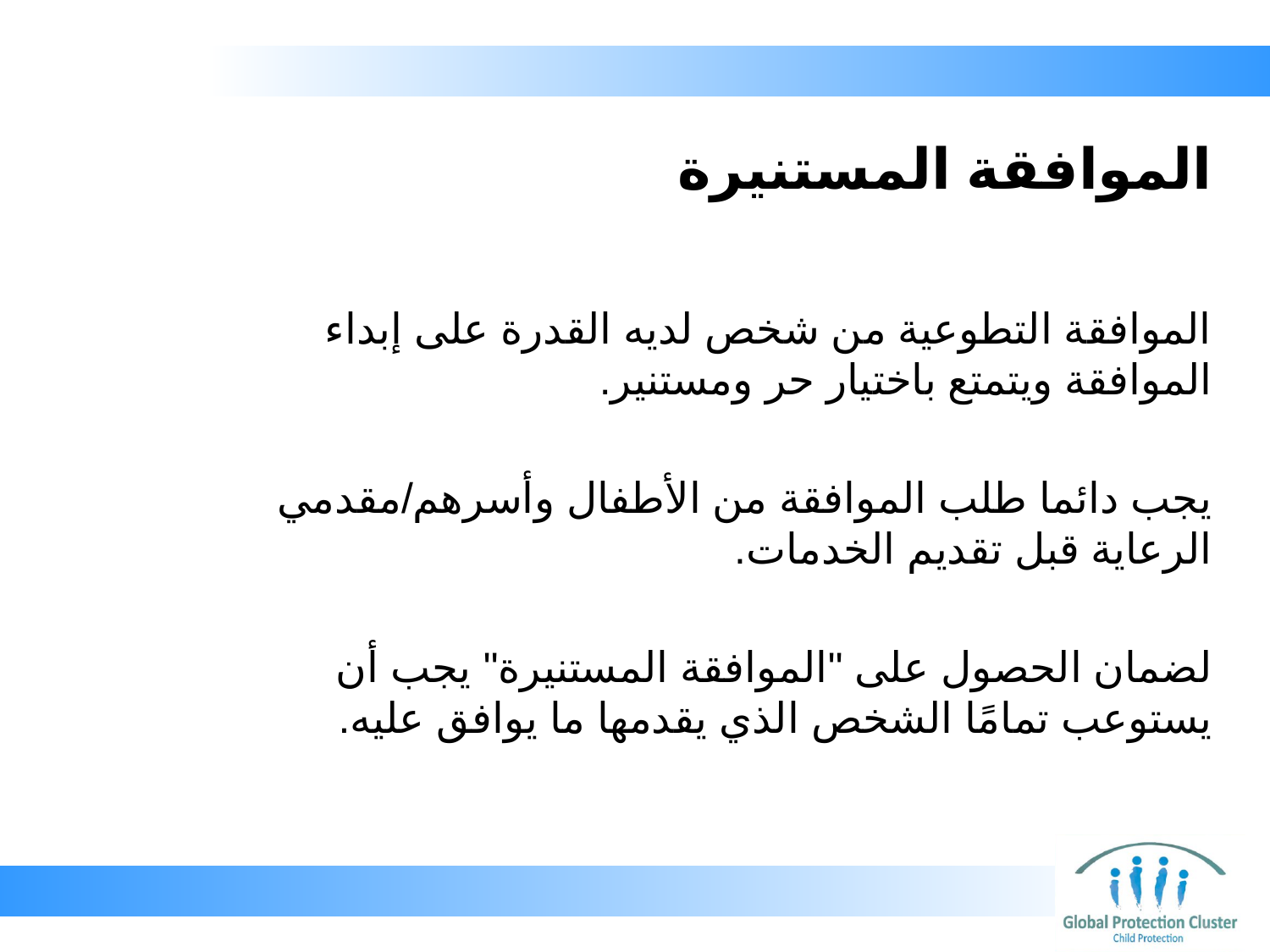

# الموافقة المستنيرة

الموافقة التطوعية من شخص لديه القدرة على إبداء الموافقة ويتمتع باختيار حر ومستنير.

يجب دائما طلب الموافقة من الأطفال وأسرهم/مقدمي الرعاية قبل تقديم الخدمات.

لضمان الحصول على "الموافقة المستنيرة" يجب أن يستوعب تمامًا الشخص الذي يقدمها ما يوافق عليه.